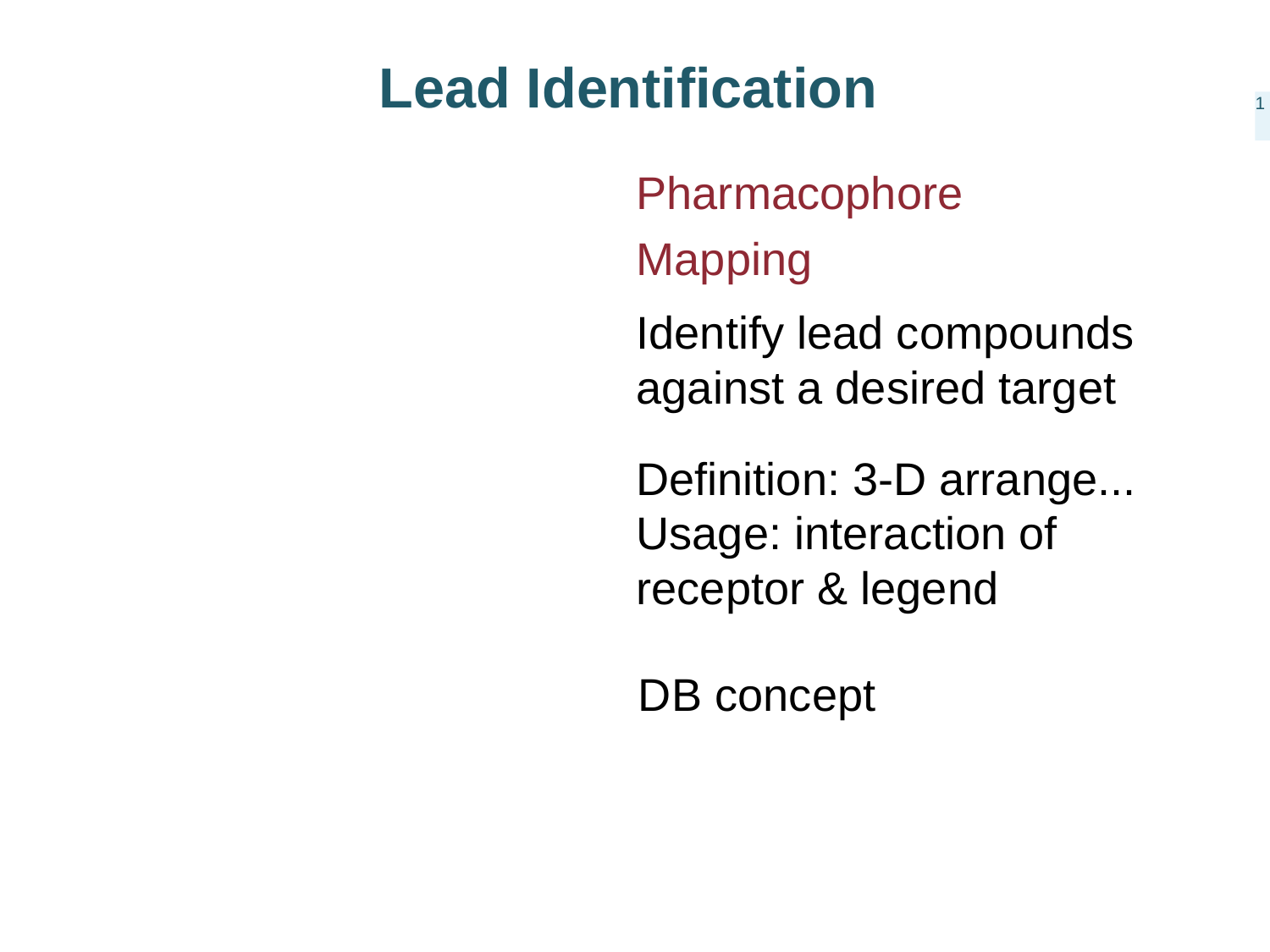

Lead Identification
1
Pharmacophore
Mapping
Identify lead compounds against a desired target
Definition: 3-D arrange... Usage: interaction of receptor & legend
DB concept